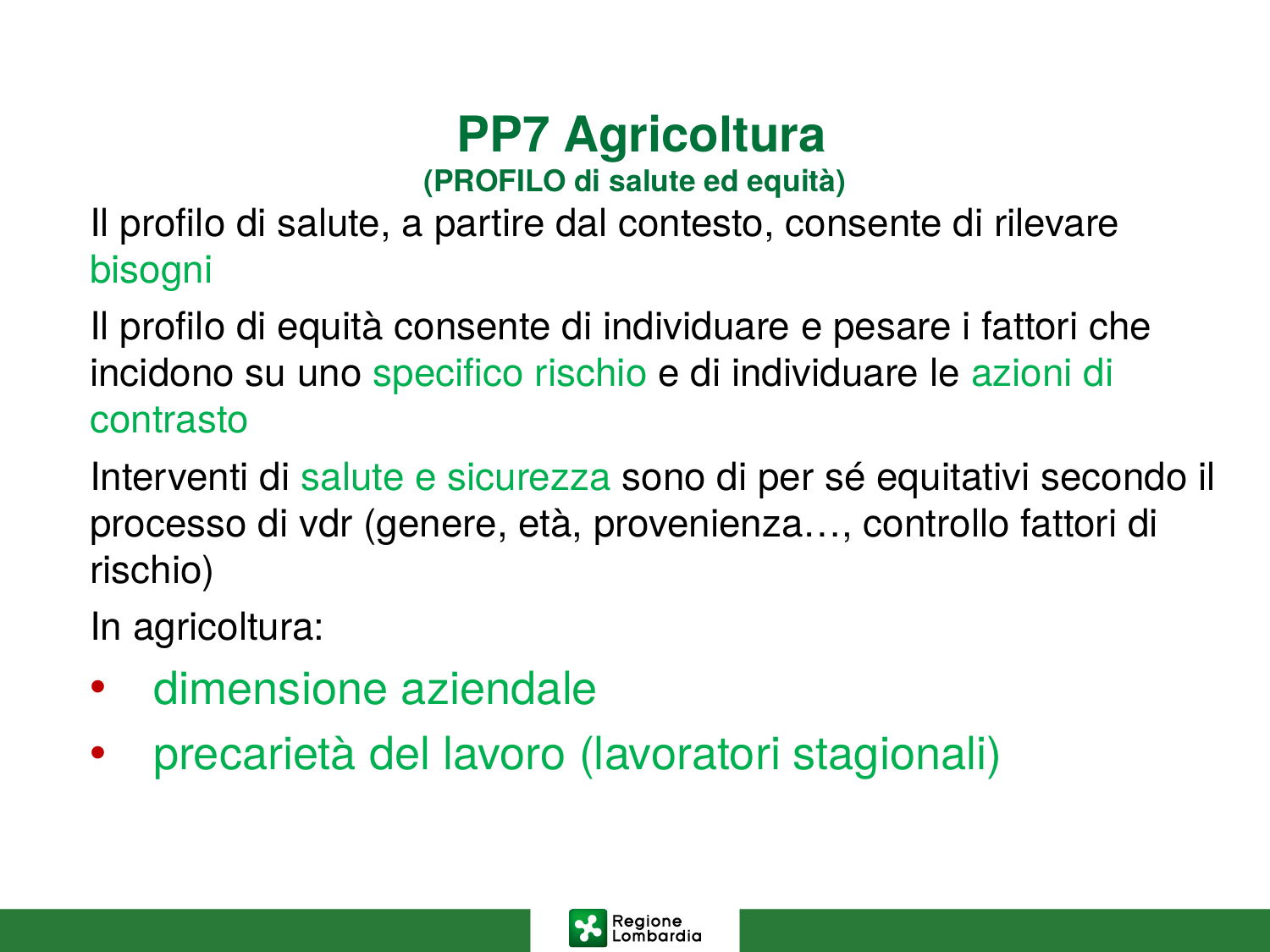

PP7 Agricoltura
(PROFILO di salute ed equità)
Il profilo di salute, a partire dal contesto, consente di rilevare bisogni
Il profilo di equità consente di individuare e pesare i fattori che incidono su uno specifico rischio e di individuare le azioni di contrasto
Interventi di salute e sicurezza sono di per sé equitativi secondo il processo di vdr (genere, età, provenienza…, controllo fattori di rischio)
In agricoltura:
dimensione aziendale
precarietà del lavoro (lavoratori stagionali)